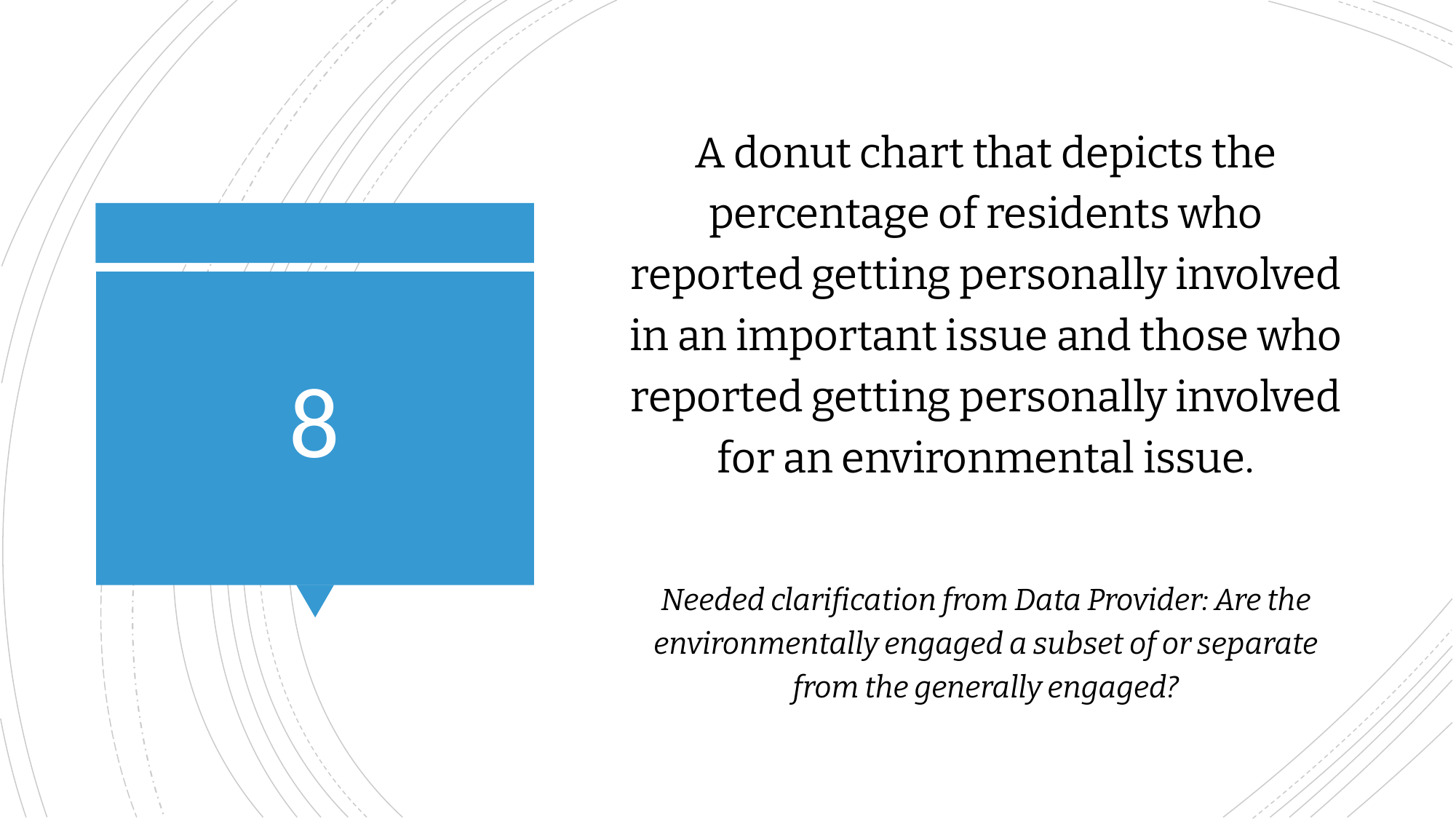

A donut chart that depicts the percentage of residents who reported getting personally involved in an important issue and those who reported getting personally involved for an environmental issue.

Needed clarification from Data Provider: Are the environmentally engaged a subset of or separate from the generally engaged?
# 8